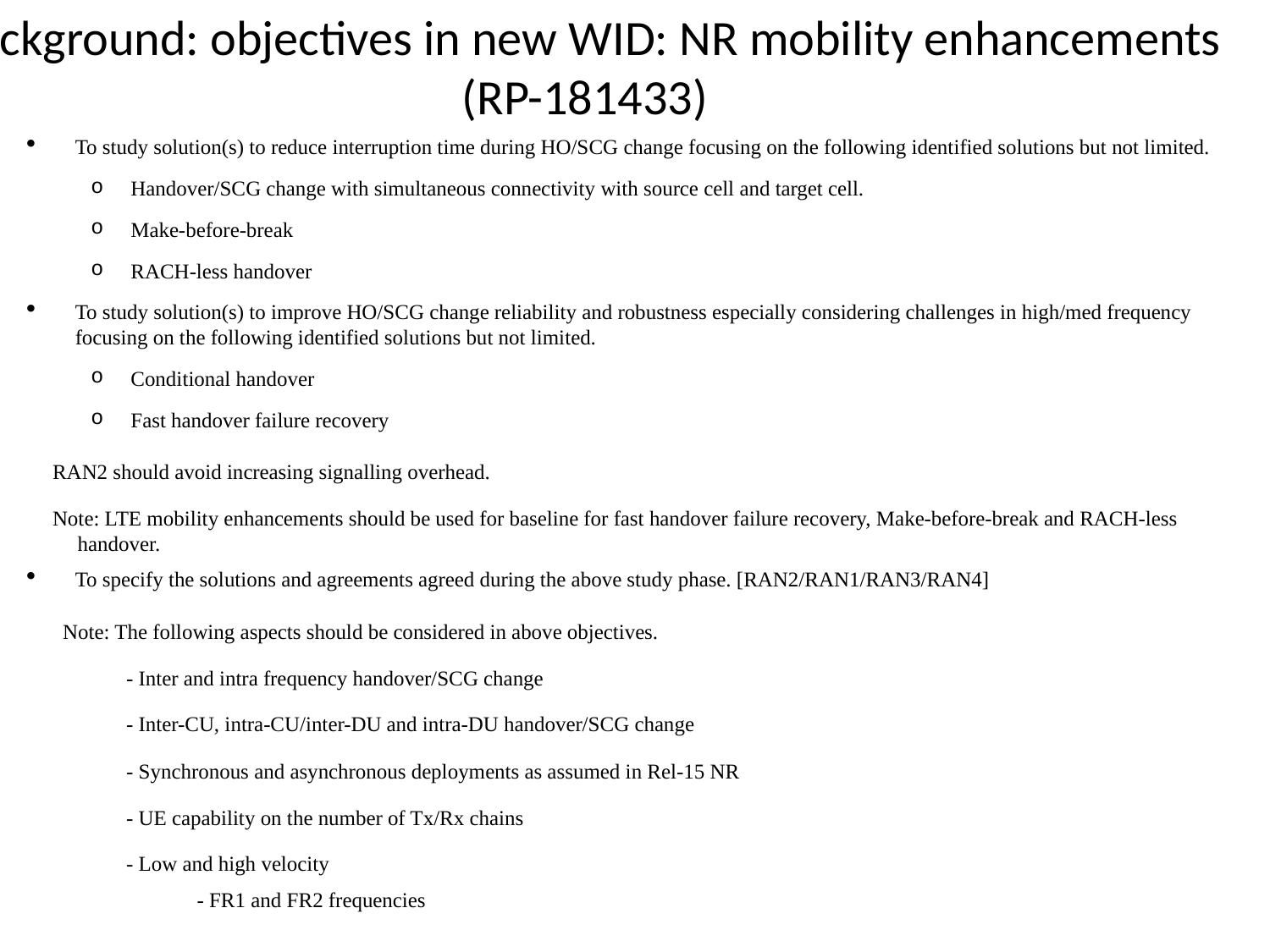

# Background: objectives in new WID: NR mobility enhancements (RP-181433)
To study solution(s) to reduce interruption time during HO/SCG change focusing on the following identified solutions but not limited.
Handover/SCG change with simultaneous connectivity with source cell and target cell.
Make-before-break
RACH-less handover
To study solution(s) to improve HO/SCG change reliability and robustness especially considering challenges in high/med frequency focusing on the following identified solutions but not limited.
Conditional handover
Fast handover failure recovery
RAN2 should avoid increasing signalling overhead.
Note: LTE mobility enhancements should be used for baseline for fast handover failure recovery, Make-before-break and RACH-less handover.
To specify the solutions and agreements agreed during the above study phase. [RAN2/RAN1/RAN3/RAN4]
Note: The following aspects should be considered in above objectives.
- Inter and intra frequency handover/SCG change
- Inter-CU, intra-CU/inter-DU and intra-DU handover/SCG change
- Synchronous and asynchronous deployments as assumed in Rel-15 NR
- UE capability on the number of Tx/Rx chains
- Low and high velocity
                    - FR1 and FR2 frequencies